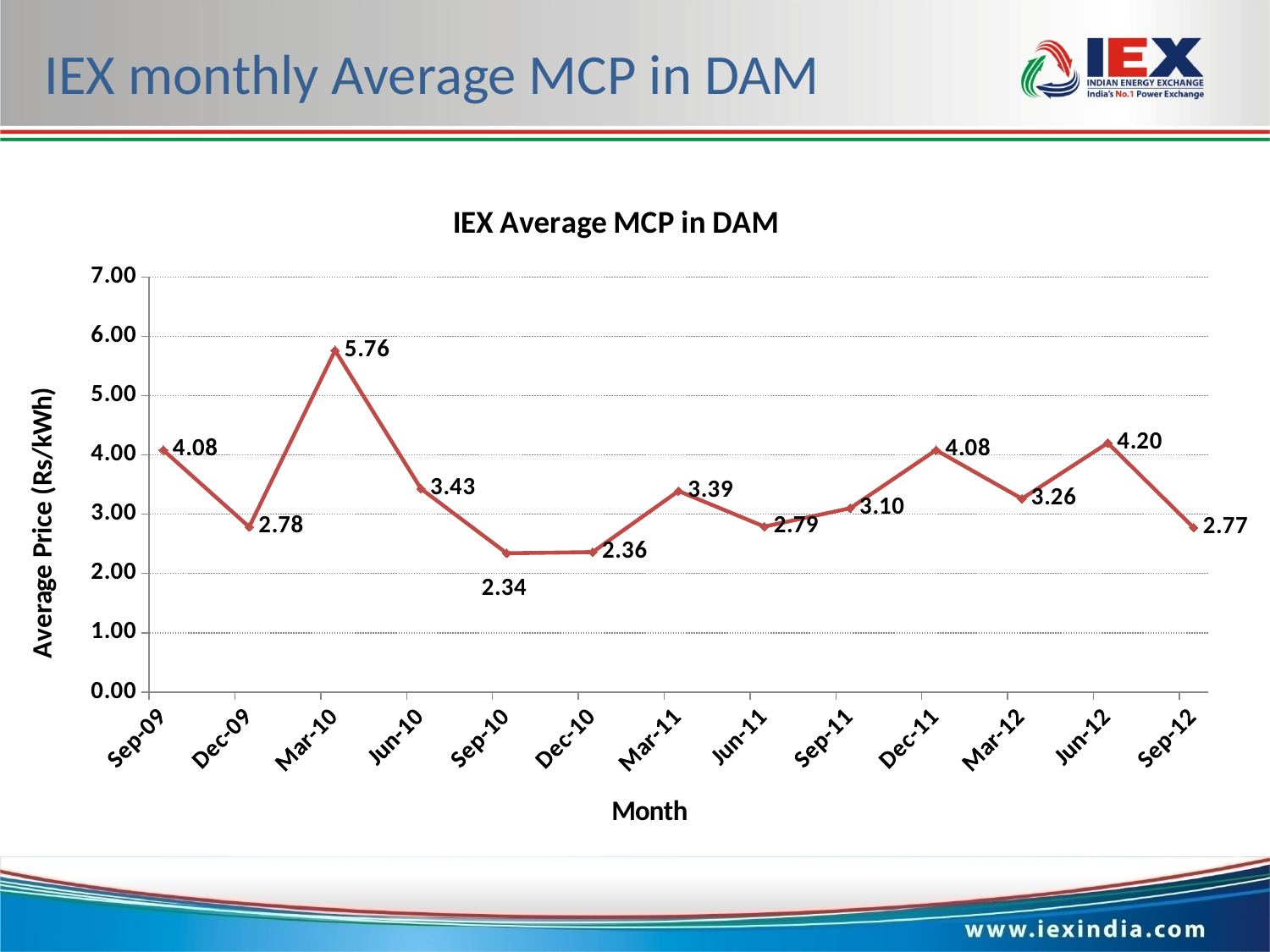

### Chart: IEX Monthly Average Spot Price

| Category | Monthly Avg Price (Rs/kWh) |
|---|---|
| June 08 | 7.6599999999999975 |
| July 08 | 7.73 |
| Aug 08 | 7.5 |
| Sept 08 | 7.68 |
| Oct 08 | 8.460000000000003 |
| Nov 08 | 7.56 |
| Dec 08 | 6.14 |
| Jan 09 | 5.6199999999999966 |
| Feb 09 | 6.42 |
| March 09 | 8.360000000000005 |
| April 09 | 10.78264166666667 |
| May' 09 | 6.209748857526883 |
| June' 09 | 6.411509666666666 |
| July'09 | 4.668683000000001 |
| Aug' 09 | 7.2858258064516095 |
| Sept' 09 | 4.079588666666667 |
| Oct'09 | 4.54 |
| Nov'09  | 3.1408576666666654 |
| Dec' 09 | 2.7841612903227775 |
| Jan'10 | 3.1750135483872293 |
| Feb'10 | 3.238946071428572 |
| Mar' 10 | 5.76 |
| Apr'10 | 7.91 |
| May'10 | 4.52 |
| June'10 | 3.4299999999999997 |
| July'10 | 3.4299999999999997 |
| August'10 | 3.3699999999999997 |
| September'10 | 2.34 |
| October'10 | 2.66 |
| November'10 | 1.9900000000000568 |
# IEX monthly Average MCP in DAM

### Chart:

| Category |  |
|---|---|
| 40064 | 4.079588666666667 |
| 40155 | 2.7841612903225887 |
| 40245 | 5.76 |
| 40337 | 3.4299999999999997 |
| 40429 | 2.34 |
| 40520 | 2.36 |
| 40610 | 3.3899999999999997 |
| 40702 | 2.79 |
| 40794 | 3.1 |
| 40885 | 4.08 |
| 40976 | 3.2600000000000002 |
| 41068 | 4.2 |
| 41164 | 2.77 |